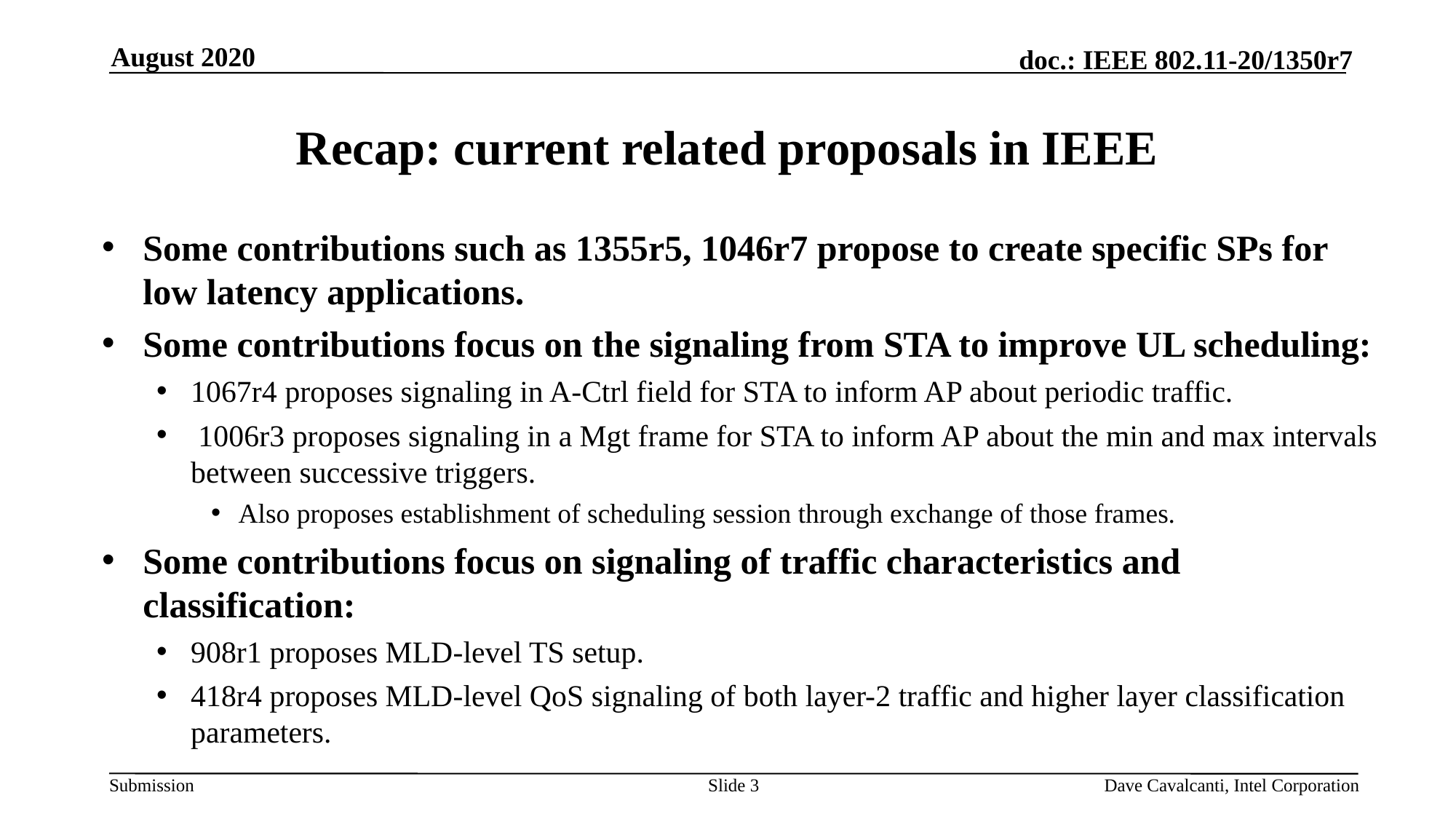

August 2020
# Recap: current related proposals in IEEE
Some contributions such as 1355r5, 1046r7 propose to create specific SPs for low latency applications.
Some contributions focus on the signaling from STA to improve UL scheduling:
1067r4 proposes signaling in A-Ctrl field for STA to inform AP about periodic traffic.
 1006r3 proposes signaling in a Mgt frame for STA to inform AP about the min and max intervals between successive triggers.
Also proposes establishment of scheduling session through exchange of those frames.
Some contributions focus on signaling of traffic characteristics and classification:
908r1 proposes MLD-level TS setup.
418r4 proposes MLD-level QoS signaling of both layer-2 traffic and higher layer classification parameters.

Slide 3
Dave Cavalcanti, Intel Corporation